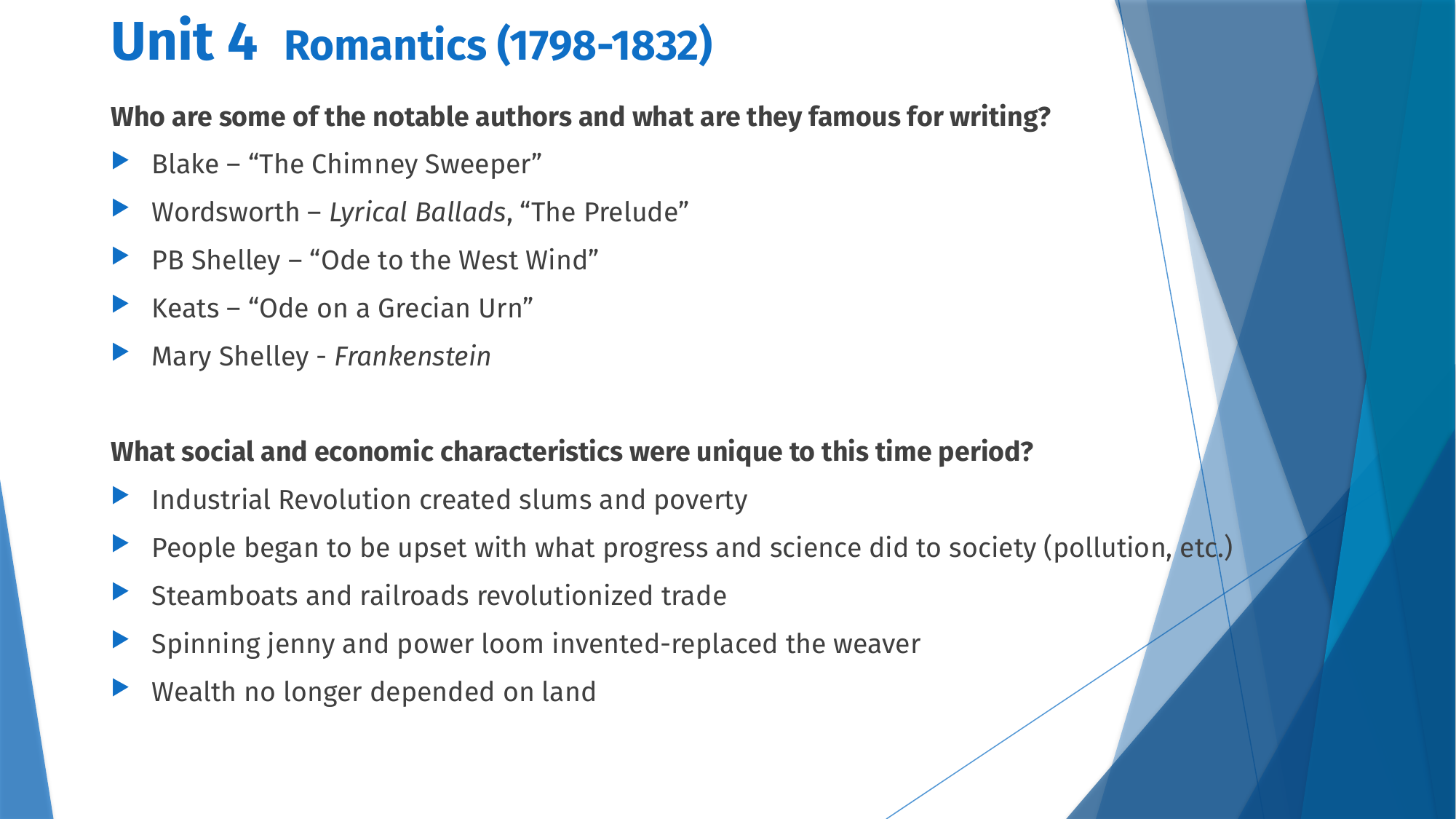

# Unit 4  Romantics (1798-1832)
Who are some of the notable authors and what are they famous for writing?
Blake – “The Chimney Sweeper”
Wordsworth – Lyrical Ballads, “The Prelude”
PB Shelley – “Ode to the West Wind”
Keats – “Ode on a Grecian Urn”
Mary Shelley - Frankenstein

What social and economic characteristics were unique to this time period?
Industrial Revolution created slums and poverty
People began to be upset with what progress and science did to society (pollution, etc.)
Steamboats and railroads revolutionized trade
Spinning jenny and power loom invented-replaced the weaver
Wealth no longer depended on land